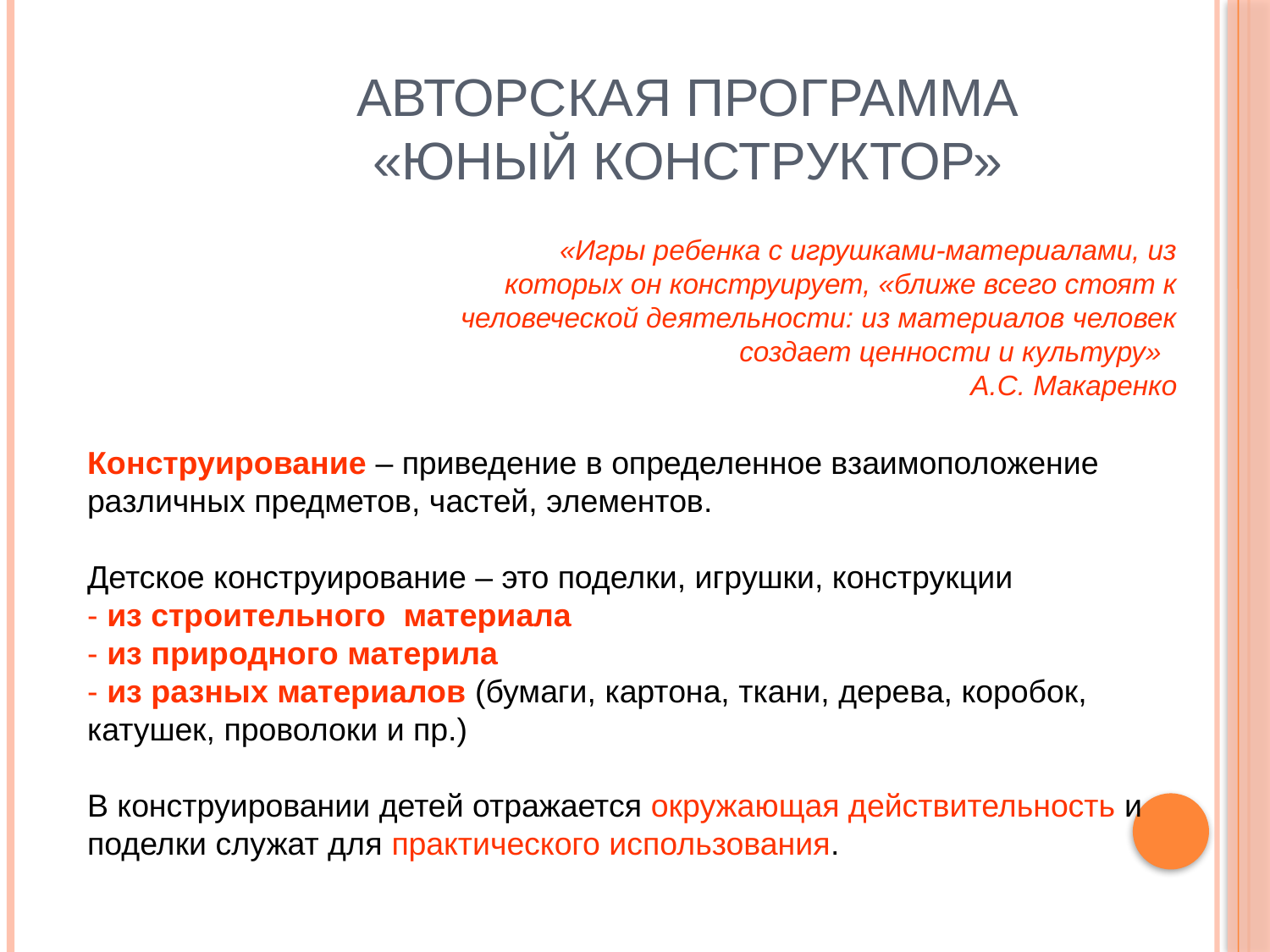

# Авторская программа «Юный конструктор»
«Игры ребенка с игрушками-материалами, из которых он конструирует, «ближе всего стоят к человеческой деятельности: из материалов человек создает ценности и культуру»
А.С. Макаренко
Конструирование – приведение в определенное взаимоположение различных предметов, частей, элементов.

Детское конструирование – это поделки, игрушки, конструкции
- из строительного  материала
- из природного материла
- из разных материалов (бумаги, картона, ткани, дерева, коробок, катушек, проволоки и пр.)

В конструировании детей отражается окружающая действительность и поделки служат для практического использования.